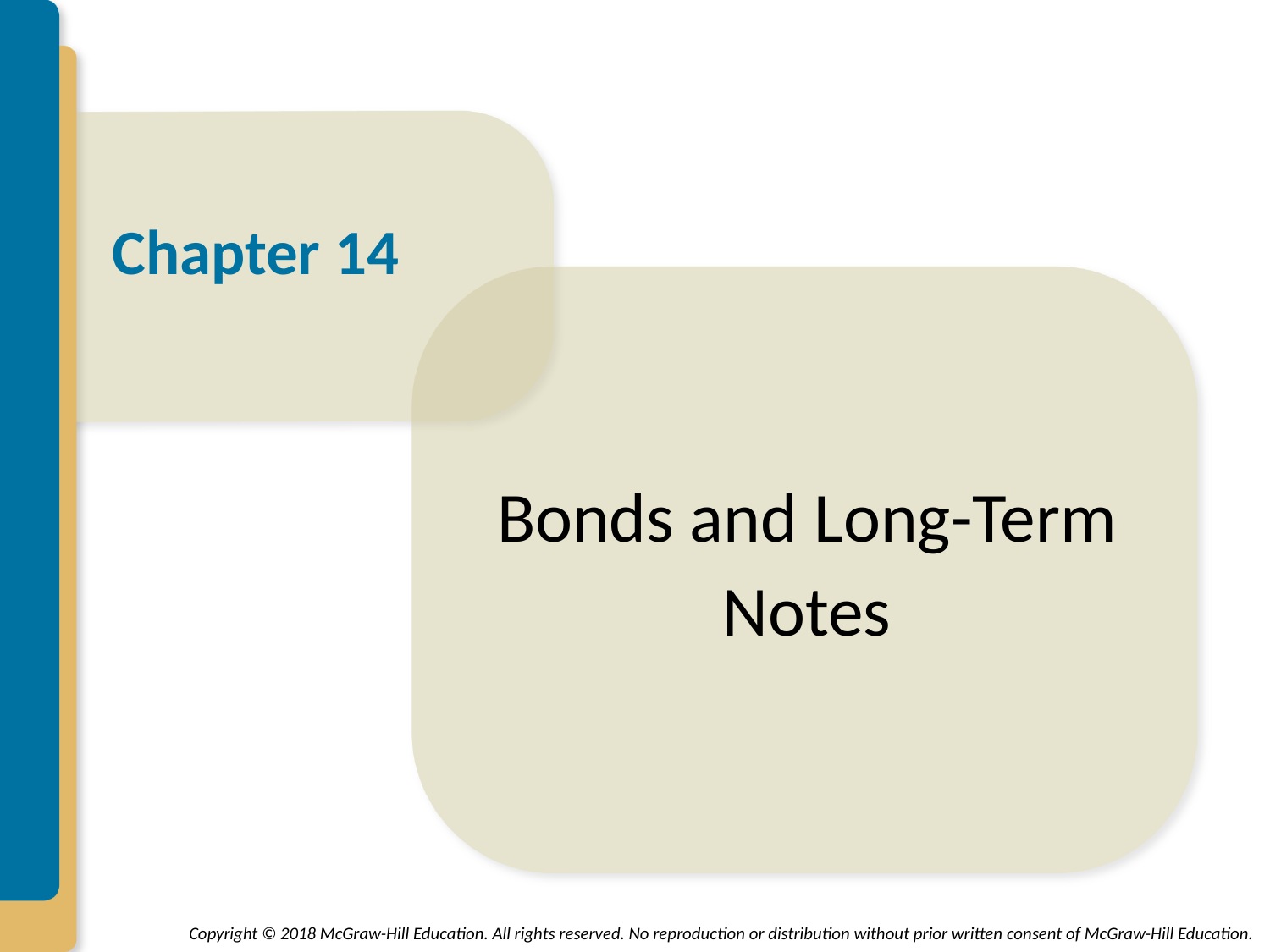

# Chapter 14
Bonds and Long-Term
Notes